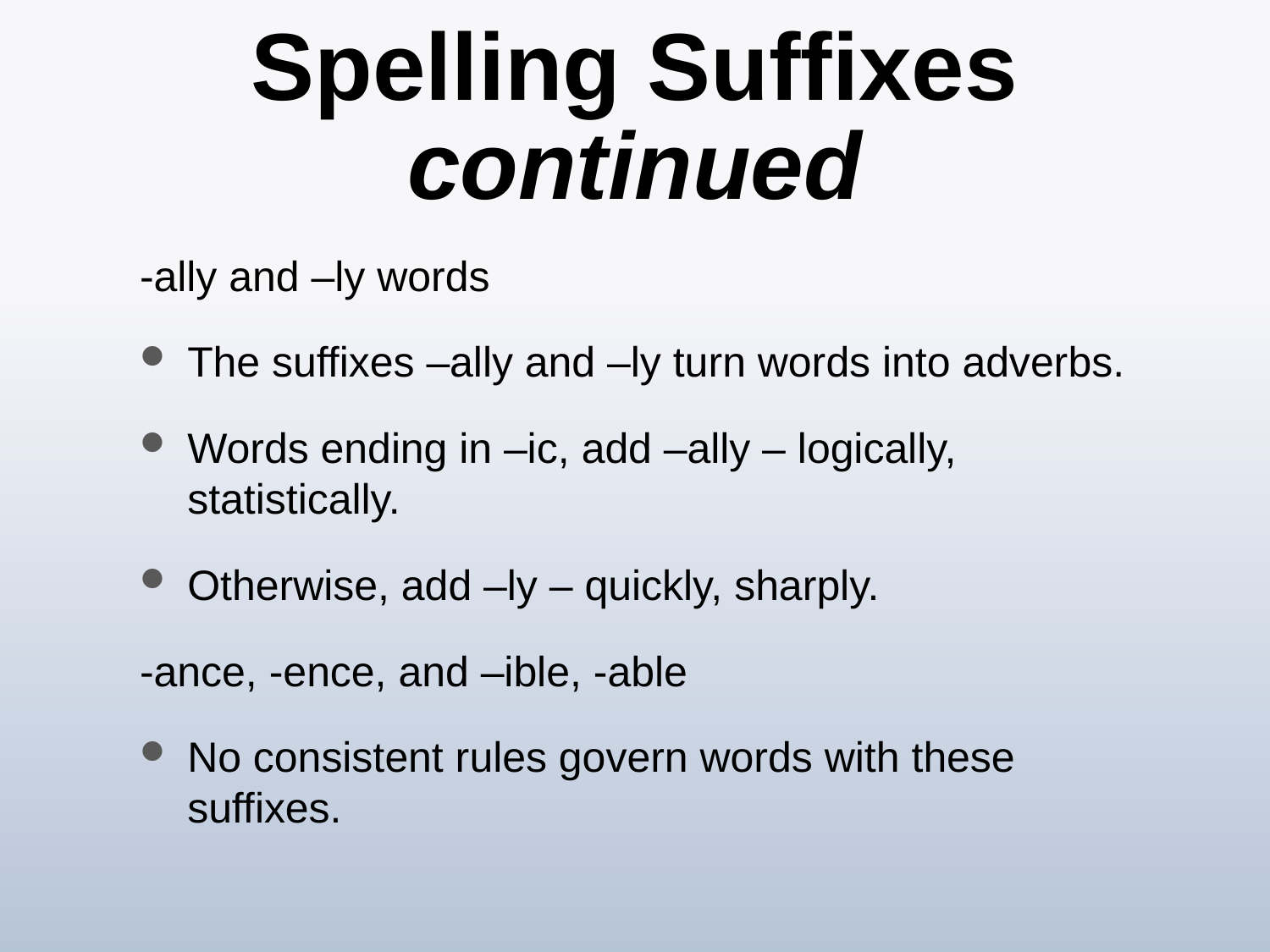

# Spelling Suffixes continued
-ally and –ly words
The suffixes –ally and –ly turn words into adverbs.
Words ending in –ic, add –ally – logically, statistically.
Otherwise, add –ly – quickly, sharply.
-ance, -ence, and –ible, -able
No consistent rules govern words with these suffixes.